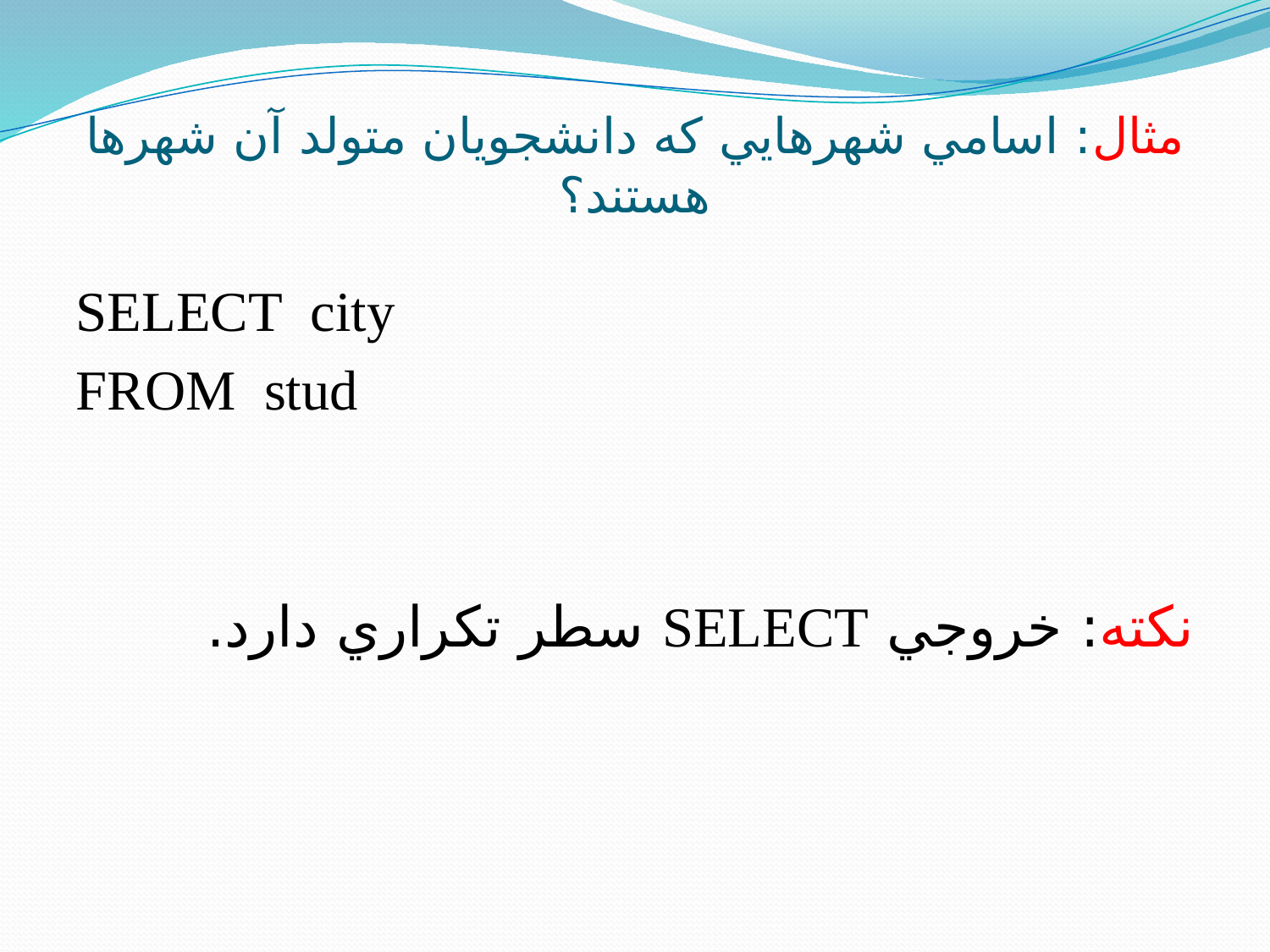

# مثال: اسامي شهرهايي که دانشجويان متولد آن شهرها هستند؟
SELECT  city
FROM  stud

نکته: خروجي SELECT سطر تکراري دارد.